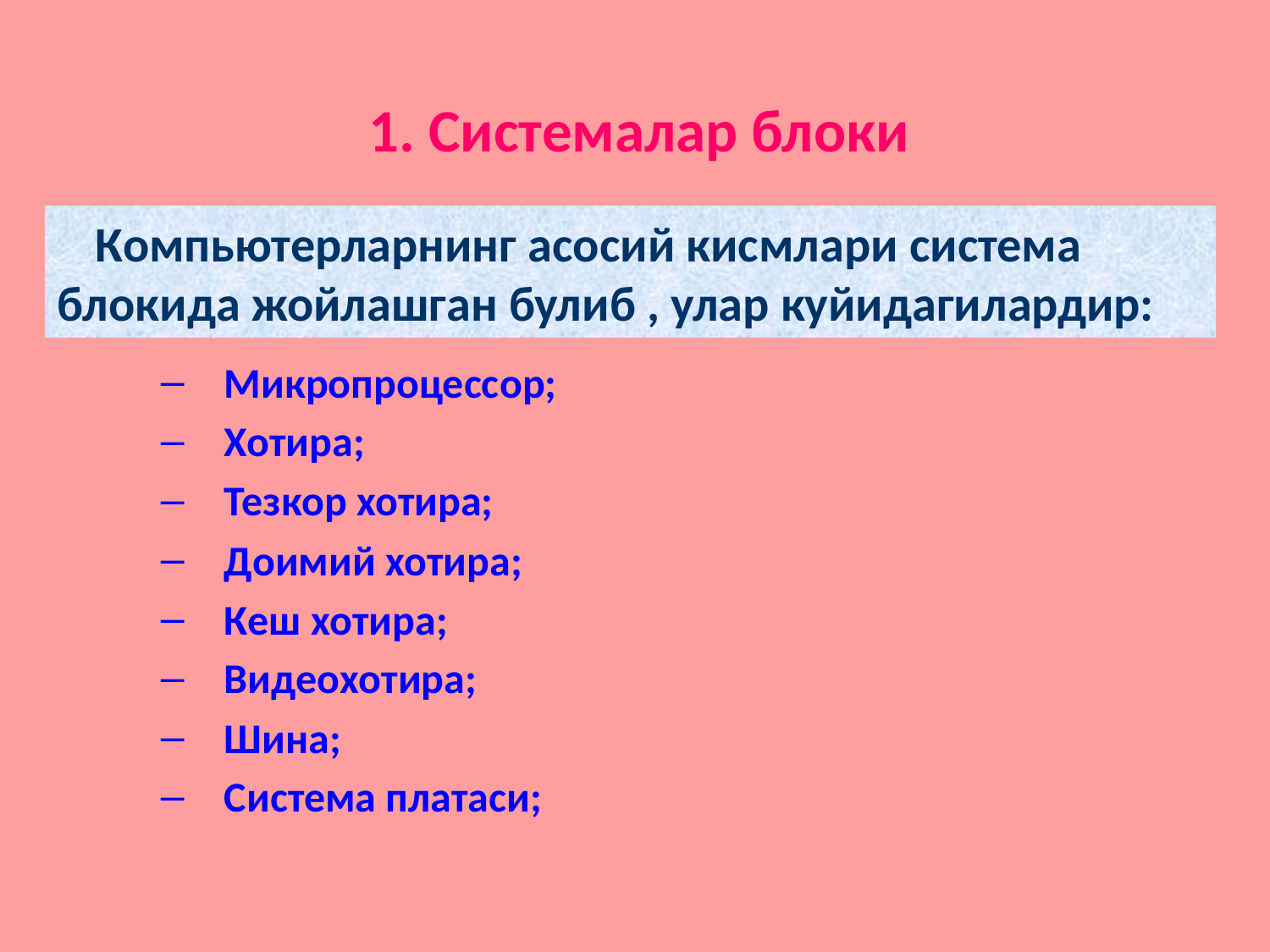

# 1. Системалар блоки
    Компьютерларнинг асосий кисмлари система блокида жойлашган булиб , улар куйидагилардир:

Микропроцессор;
Хотира;
Тезкор хотира;
Доимий хотира;
Кеш хотира;
Видеохотира;
Шина;
Система платаси;